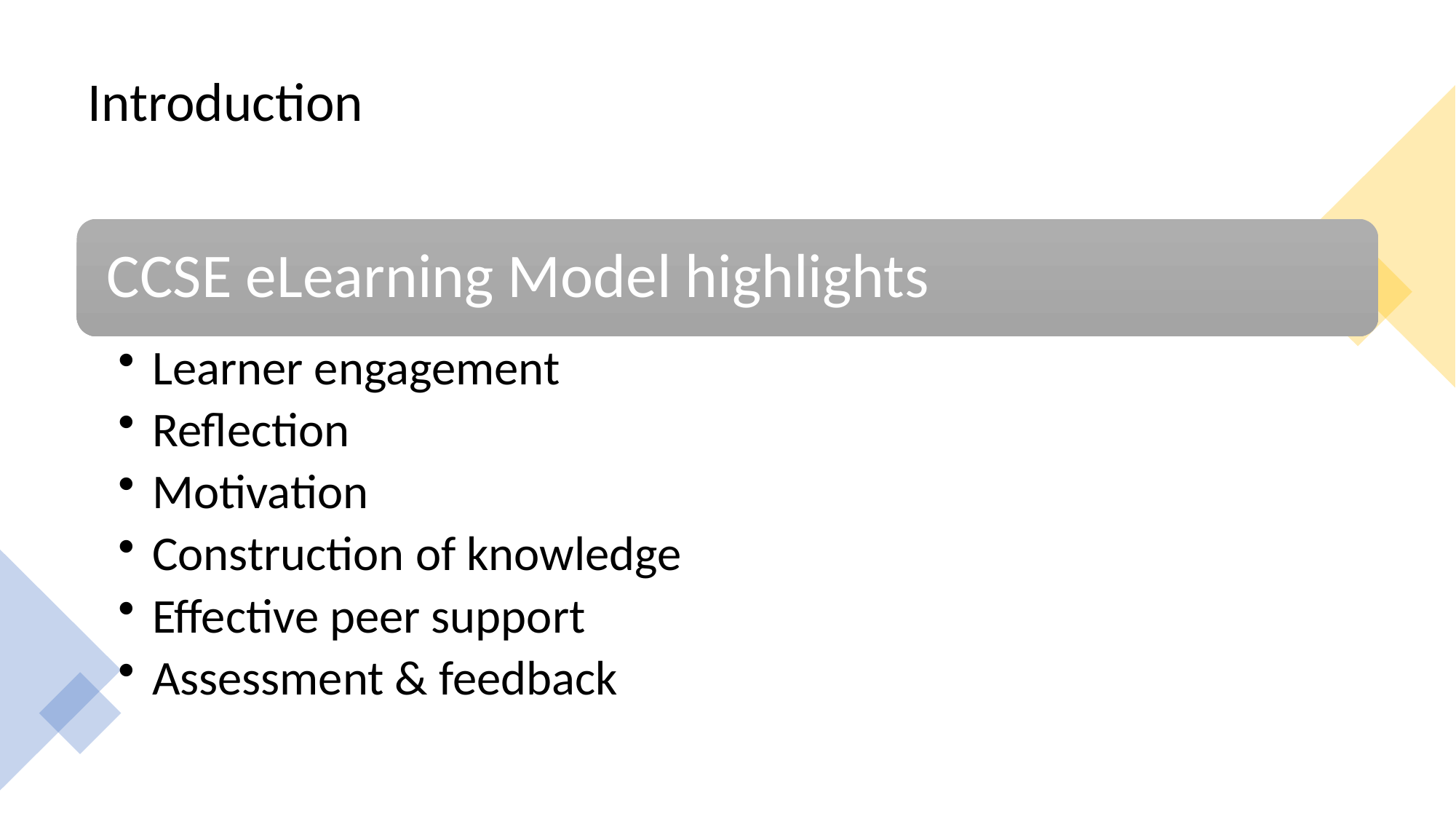

# Introduction

CCSE eLearning Model highlights
Learner engagement
Reflection
Motivation
Construction of knowledge
Effective peer support
Assessment & feedback